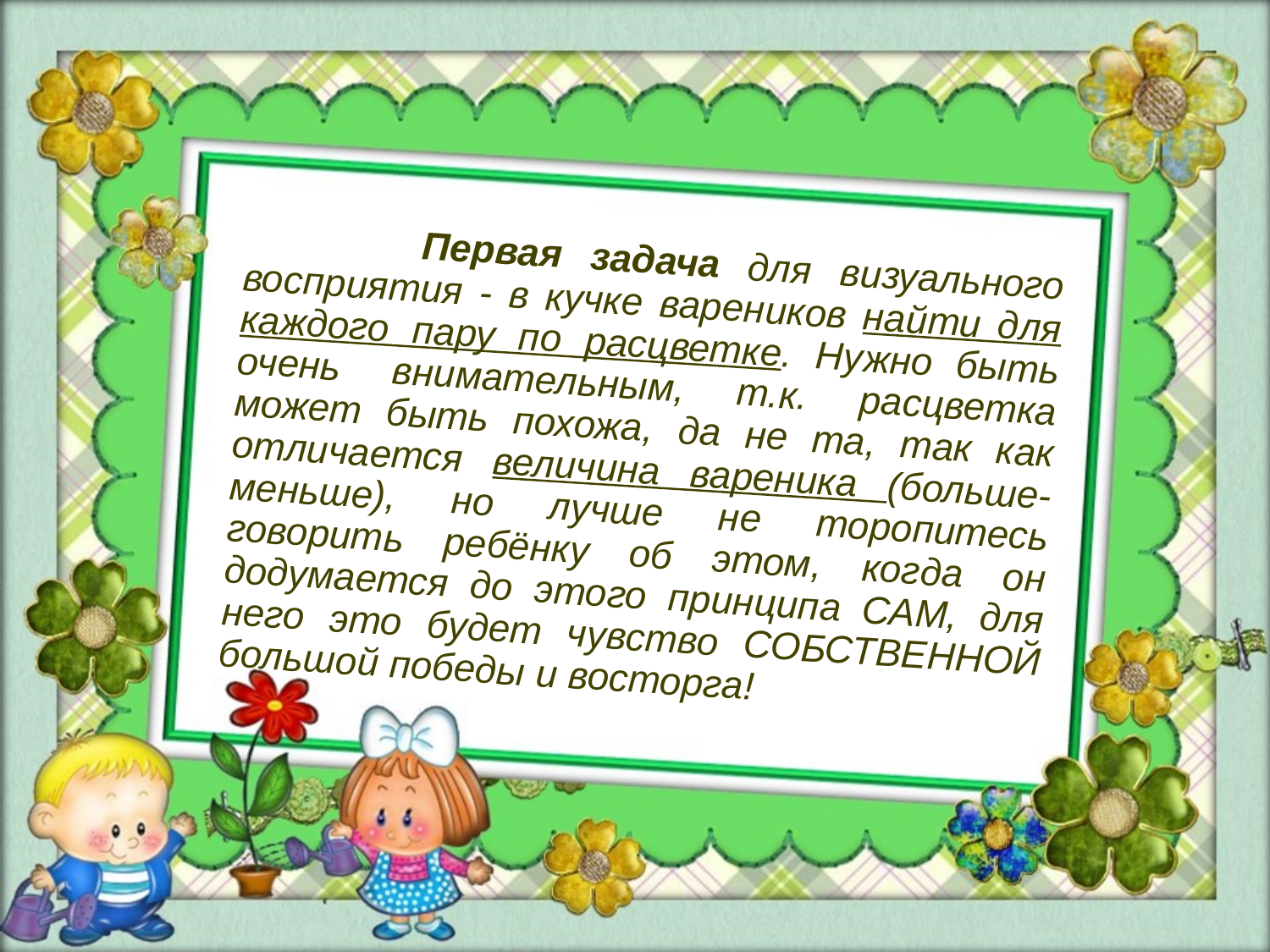

Первая задача для визуального восприятия - в кучке вареников найти для каждого пару по расцветке. Нужно быть очень внимательным, т.к. расцветка может быть похожа, да не та, так как отличается величина вареника (больше-меньше), но лучше не торопитесь говорить ребёнку об этом, когда он додумается до этого принципа САМ, для него это будет чувство СОБСТВЕННОЙ большой победы и восторга!